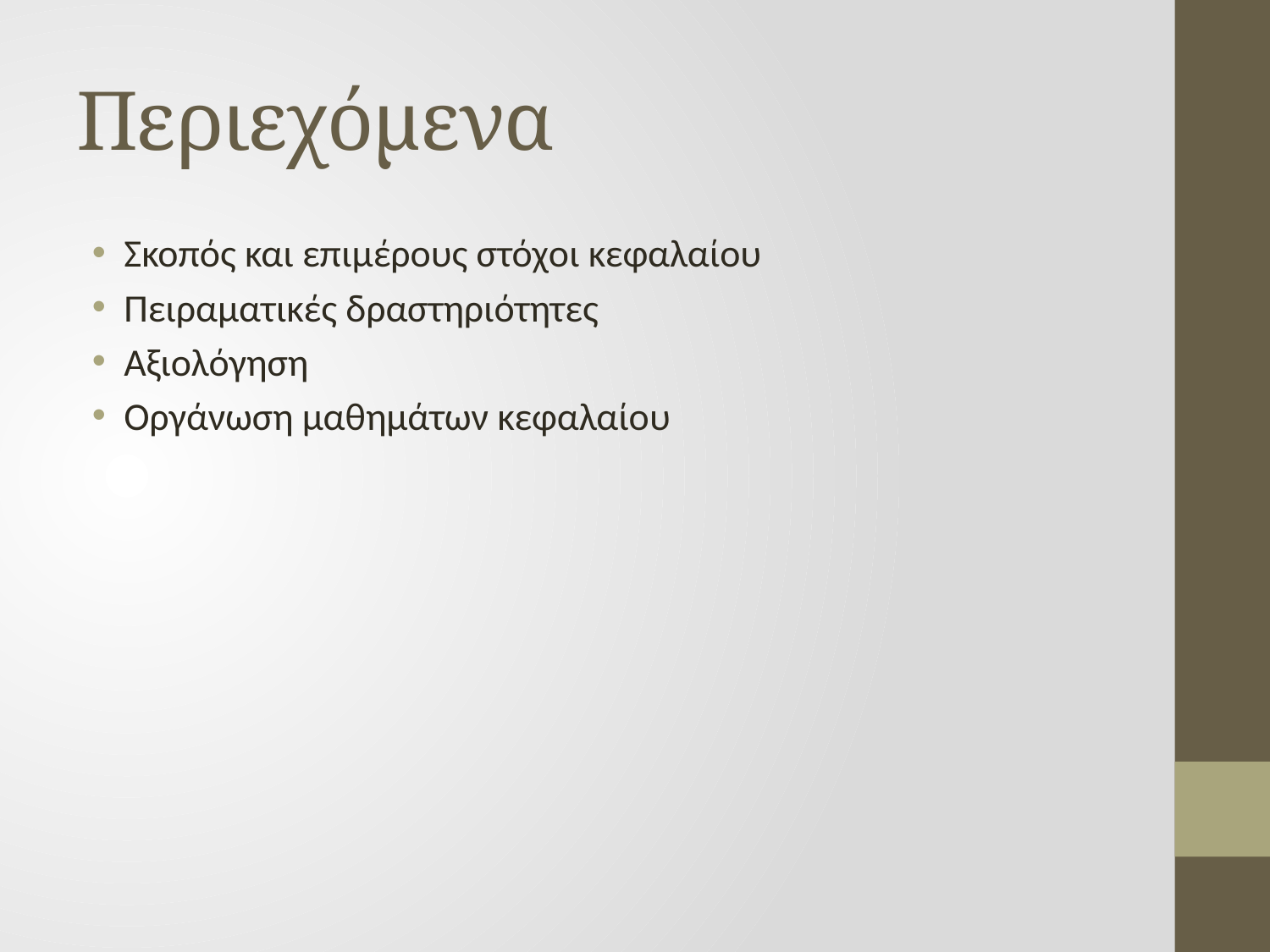

# Περιεχόμενα
Σκοπός και επιμέρους στόχοι κεφαλαίου
Πειραματικές δραστηριότητες
Αξιολόγηση
Οργάνωση μαθημάτων κεφαλαίου